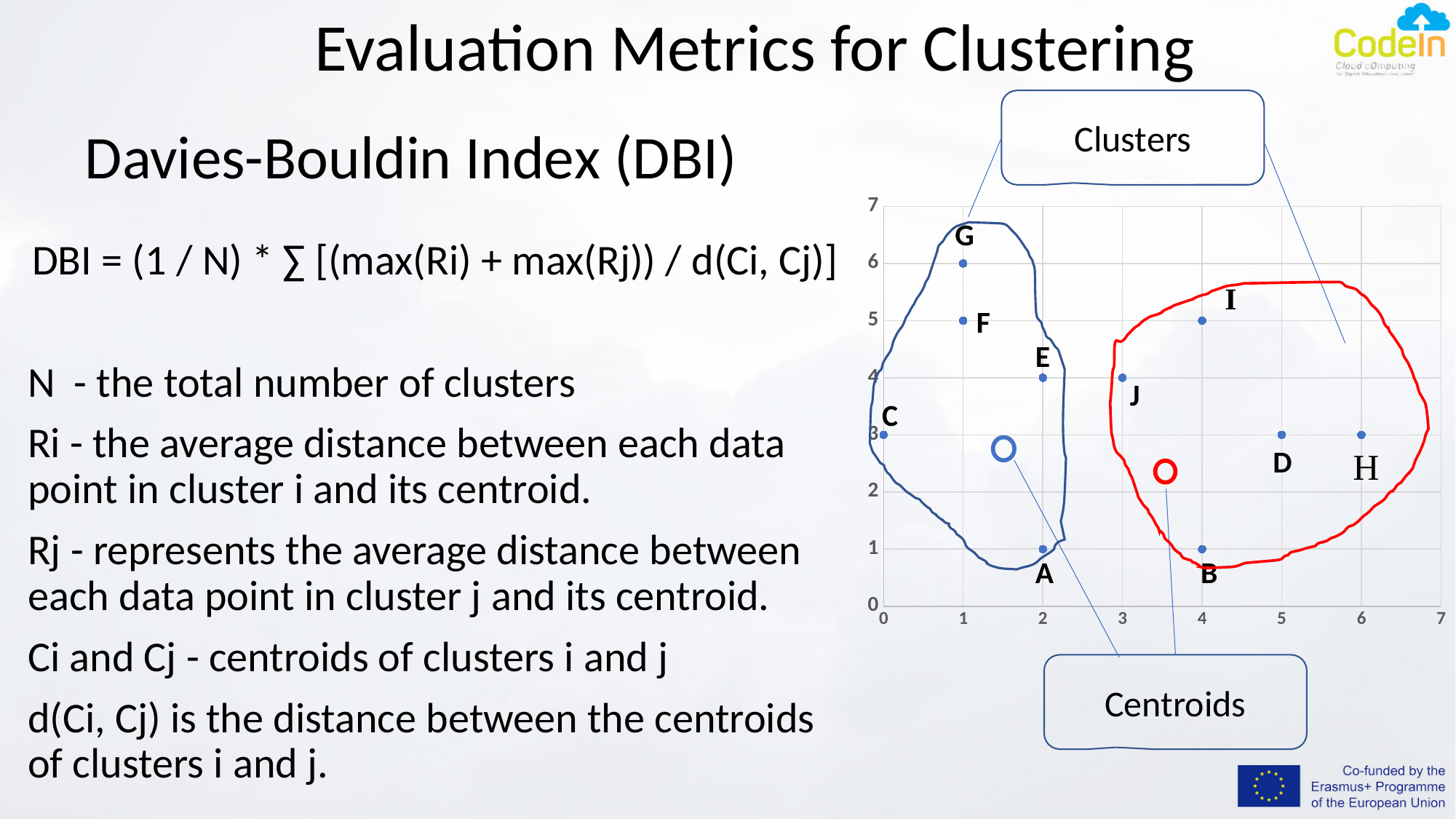

# Evaluation Metrics for Clustering
Clusters
Davies-Bouldin Index (DBI)

### Chart

| Category | Y |
|---|---|
G

DBI = (1 / N) * ∑ [(max(Ri) + max(Rj)) / d(Ci, Cj)]

N  - the total number of clusters
Ri - the average distance between each data point in cluster i and its centroid.
Rj - represents the average distance between each data point in cluster j and its centroid.
Ci and Cj - centroids of clusters i and j
d(Ci, Cj) is the distance between the centroids of clusters i and j.

F
E
J
C

D

B
A
Centroids